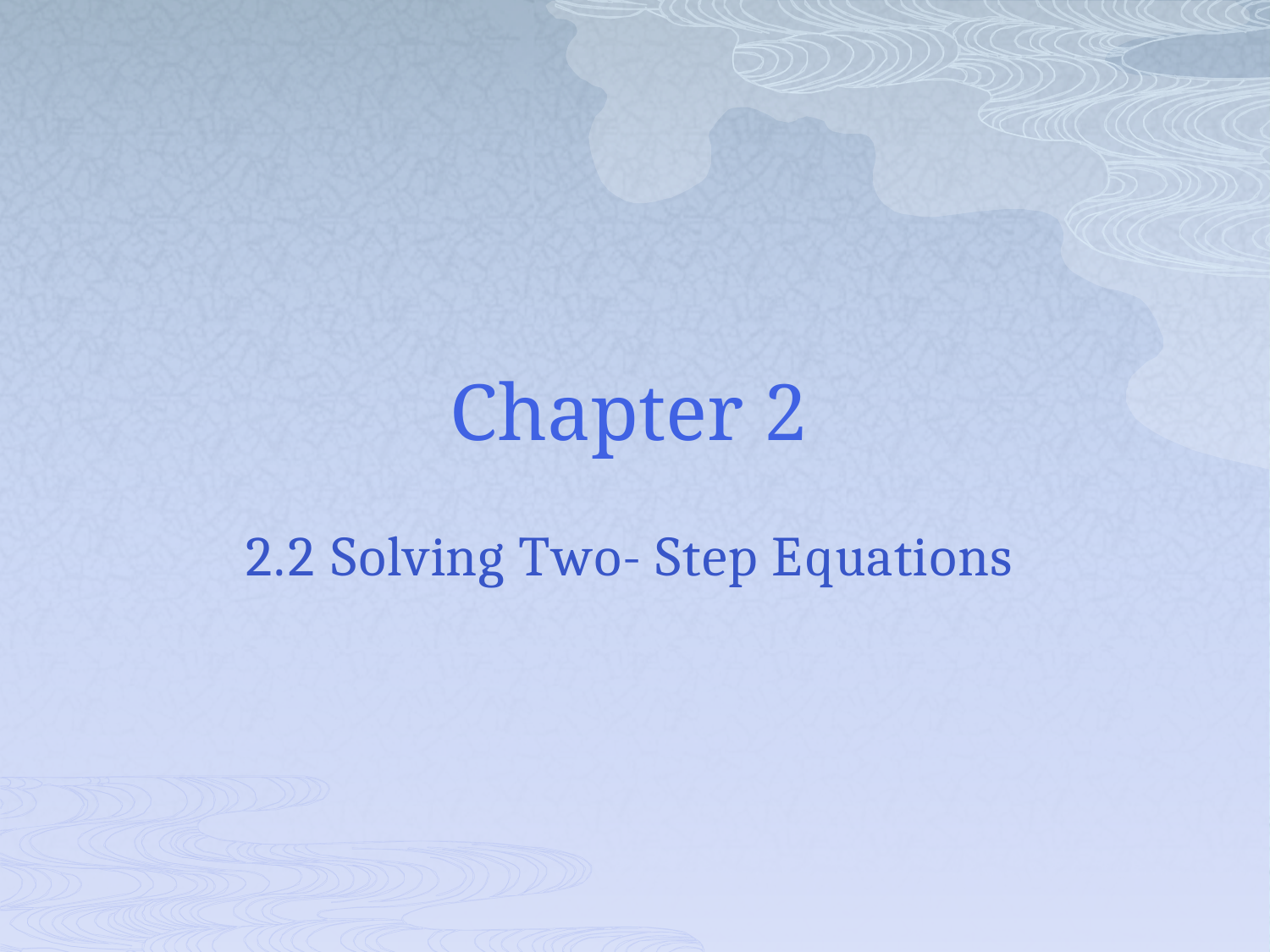

# Chapter 2
2.2 Solving Two- Step Equations